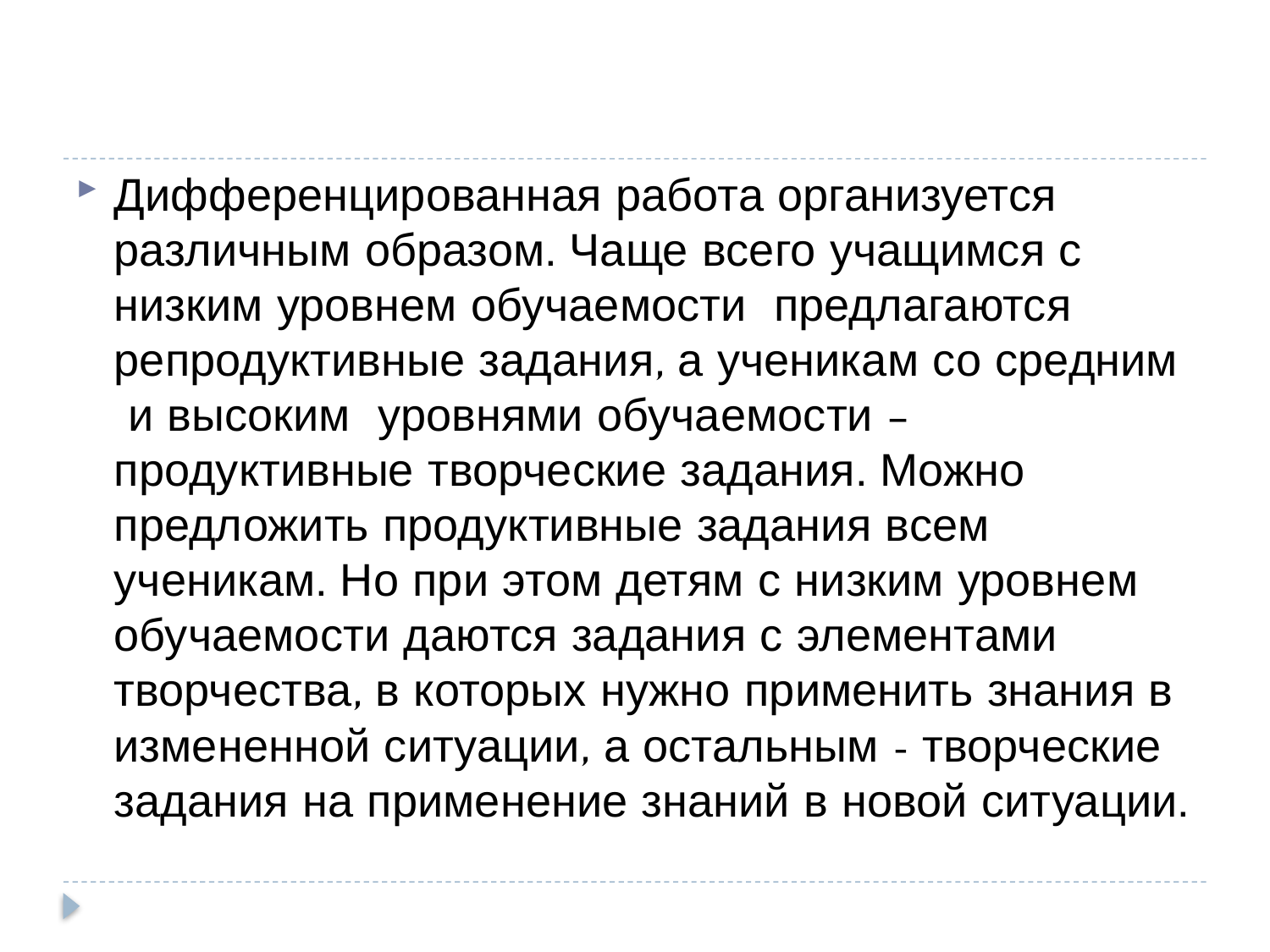

Дифференцированная работа организуется различным образом. Чаще всего учащимся с низким уровнем обучаемости  предлагаются репродуктивные задания, а ученикам со средним  и высоким  уровнями обучаемости – продуктивные творческие задания. Можно предложить продуктивные задания всем ученикам. Но при этом детям с низким уровнем обучаемости даются задания с элементами творчества, в которых нужно применить знания в измененной ситуации, а остальным - творческие задания на применение знаний в новой ситуации.